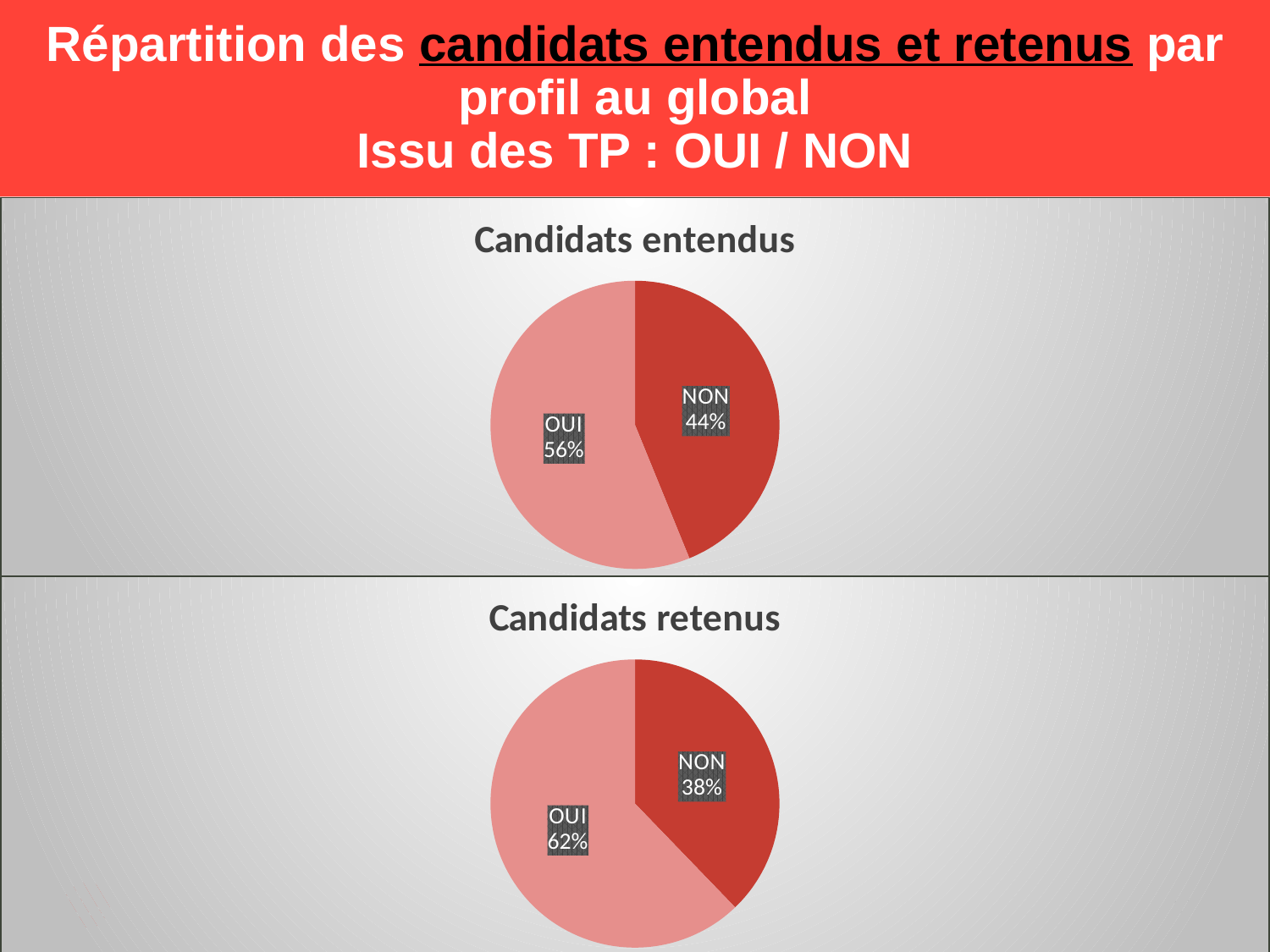

# Répartition des candidats entendus et retenus par profil au global Issu des TP : OUI / NON

### Chart: Candidats entendus

| Category | Total |
|---|---|
| OUI | 82.0 |
| OUI | 105.0 |

### Chart: Candidats retenus

| Category | Total |
|---|---|
| OUI | 31.0 |
| OUI | 51.0 |
17